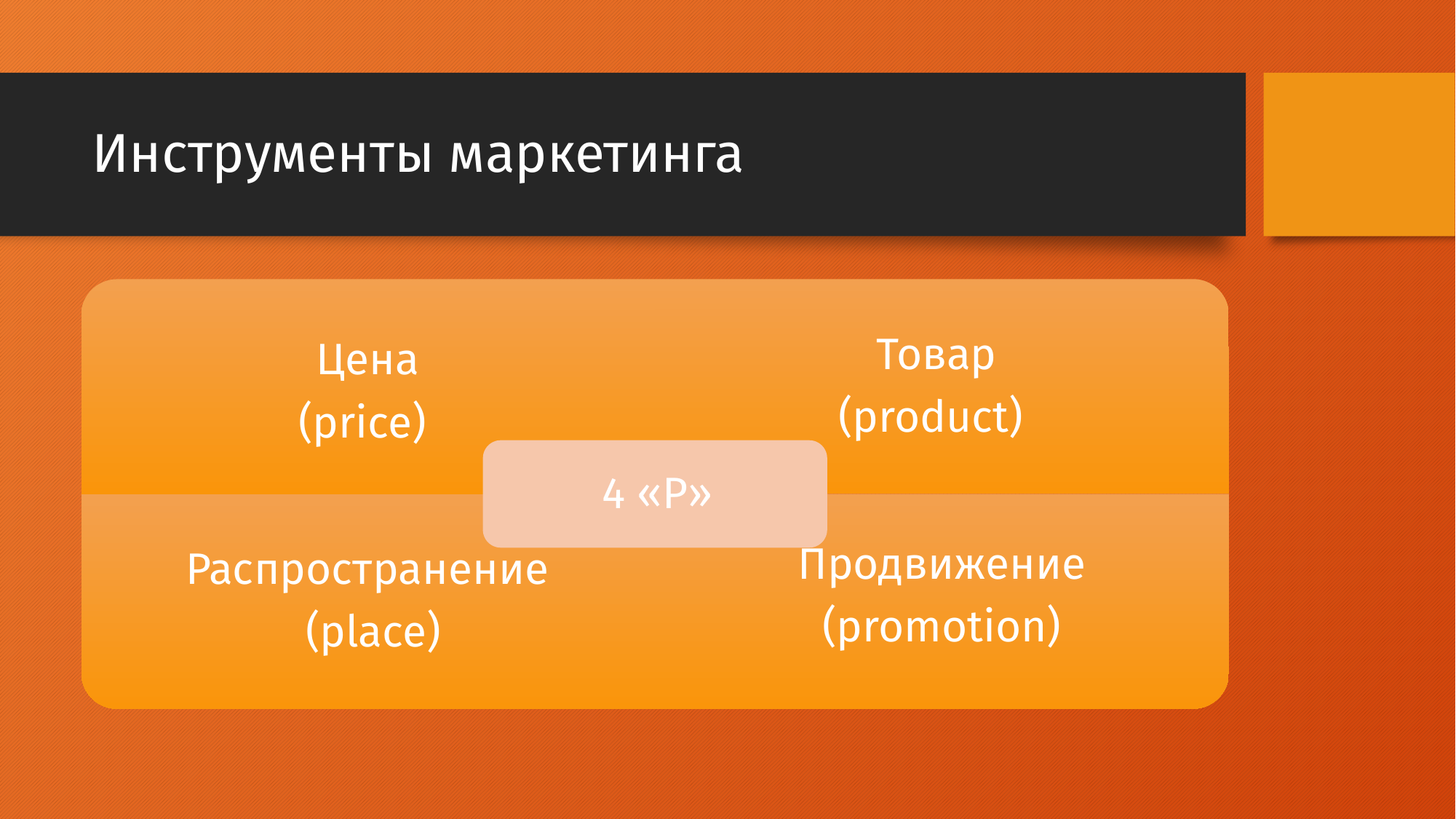

# Инструменты маркетинга
Цена
(price)
Товар
(product)
Распространение
(place)
Продвижение
(promotion)
4 «P»